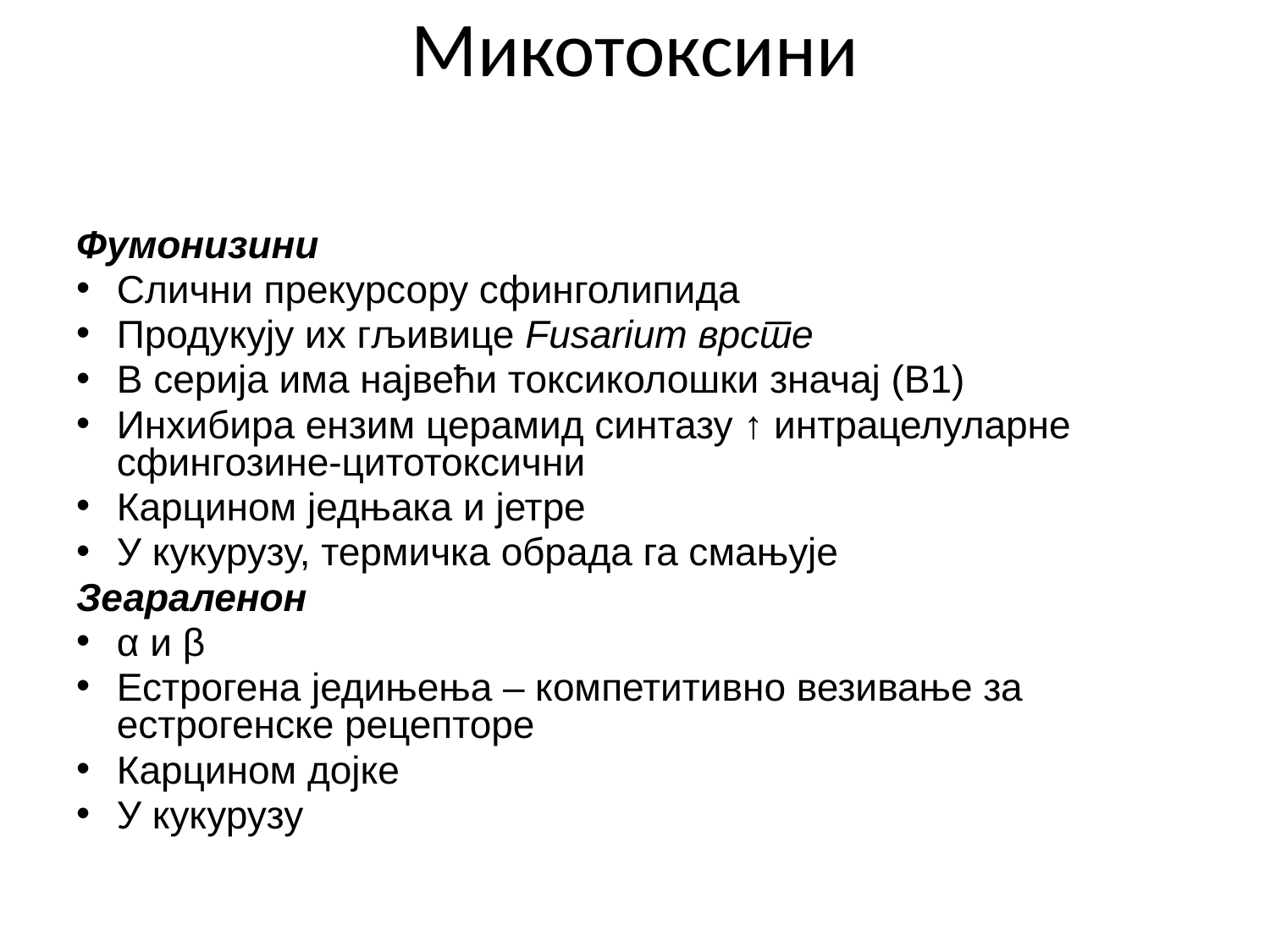

# Микотоксини
Фумонизини
Слични прекурсору сфинголипида
Продукују их гљивице Fusarium врсте
В серија има највећи токсиколошки значај (В1)
Инхибира ензим церамид синтазу ↑ интрацелуларне сфингозине-цитотоксични
Карцином једњака и јетре
У кукурузу, термичка обрада га смањује
Зеараленон
α и β
Естрогена једињења – компетитивно везивање за естрогенске рецепторе
Карцином дојке
У кукурузу